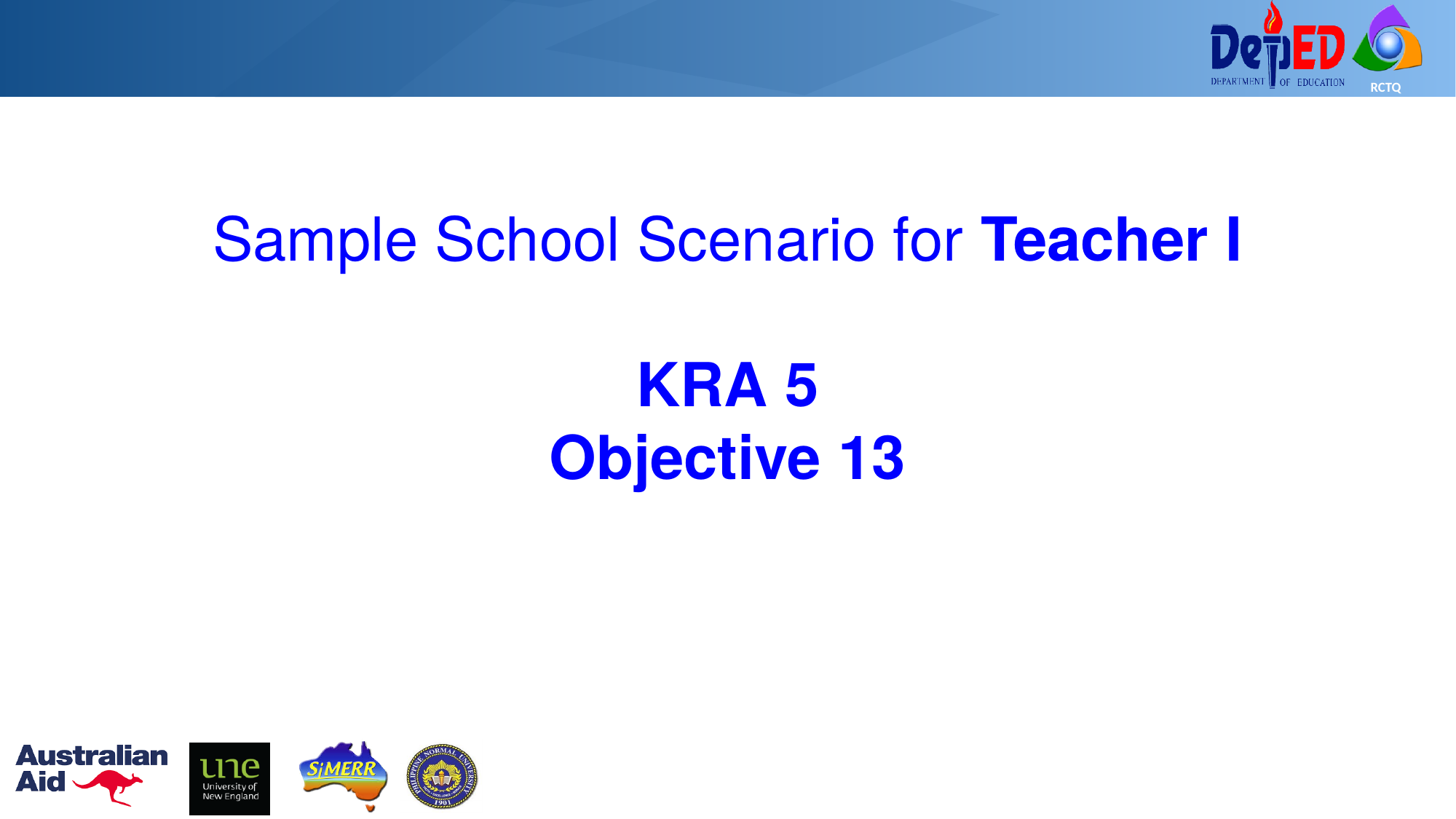

# Sample School Scenario for Teacher I KRA 5 Objective 13